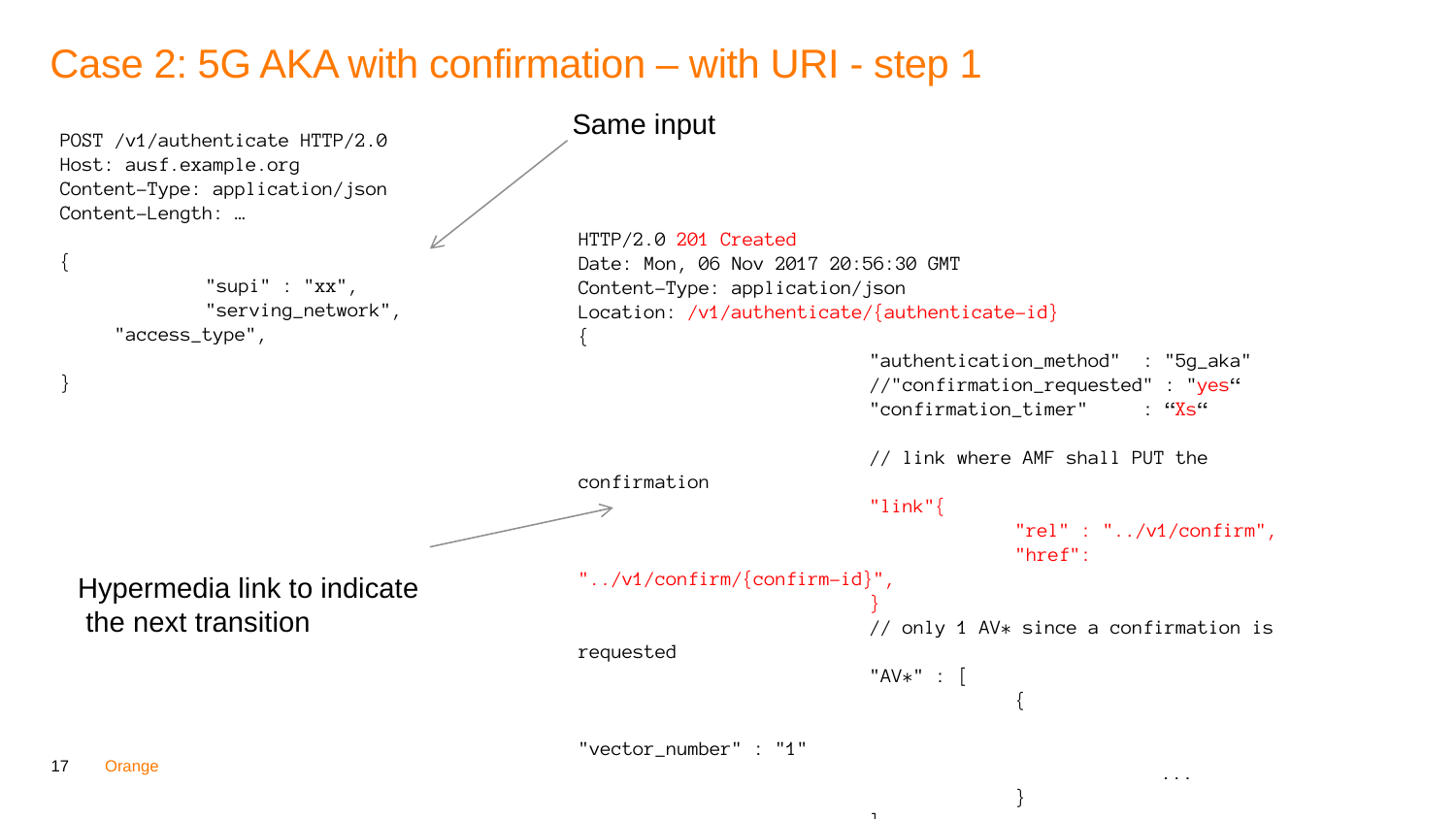

# Case 2: 5G AKA with confirmation – with URI - step 1
Same input
POST /v1/authenticate HTTP/2.0
Host: ausf.example.org
Content-Type: application/json
Content-Length: …

{
	"supi" : "xx",
	"serving_network",
     "access_type",

}

HTTP/2.0 201 Created
Date: Mon, 06 Nov 2017 20:56:30 GMT
Content-Type: application/json
Location: /v1/authenticate/{authenticate-id}
{
		"authentication_method"  : "5g_aka"
		//"confirmation_requested" : "yes“
		"confirmation_timer"     : “Xs“

		// link where AMF shall PUT the confirmation
		"link"{
			"rel" : "../v1/confirm",
			"href": "../v1/confirm/{confirm-id}",
		}
		// only 1 AV* since a confirmation is requested
		"AV*" : [
			{
				"vector_number" : "1"
				...
			}
		]
}

Hypermedia link to indicate
 the next transition